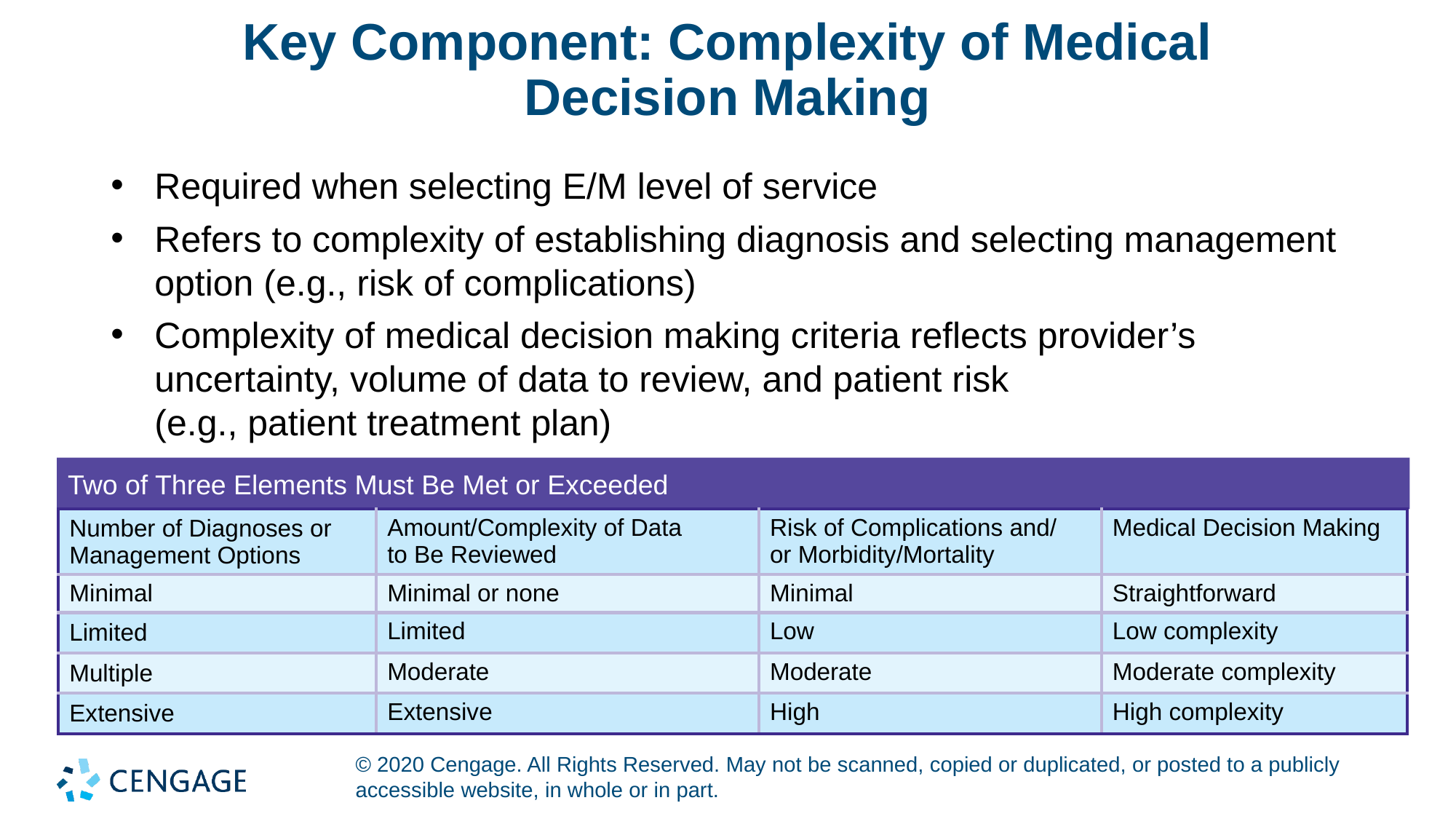

# Key Component: Complexity of Medical Decision Making
Required when selecting E/M level of service
Refers to complexity of establishing diagnosis and selecting management option (e.g., risk of complications)
Complexity of medical decision making criteria reflects provider’s uncertainty, volume of data to review, and patient risk
(e.g., patient treatment plan)
Two of Three Elements Must Be Met or Exceeded
| Number of Diagnoses or Management Options | Amount/Complexity of Data to Be Reviewed | Risk of Complications and/ or Morbidity/Mortality | Medical Decision Making |
| --- | --- | --- | --- |
| Minimal | Minimal or none | Minimal | Straightforward |
| Limited | Limited | Low | Low complexity |
| Multiple | Moderate | Moderate | Moderate complexity |
| Extensive | Extensive | High | High complexity |